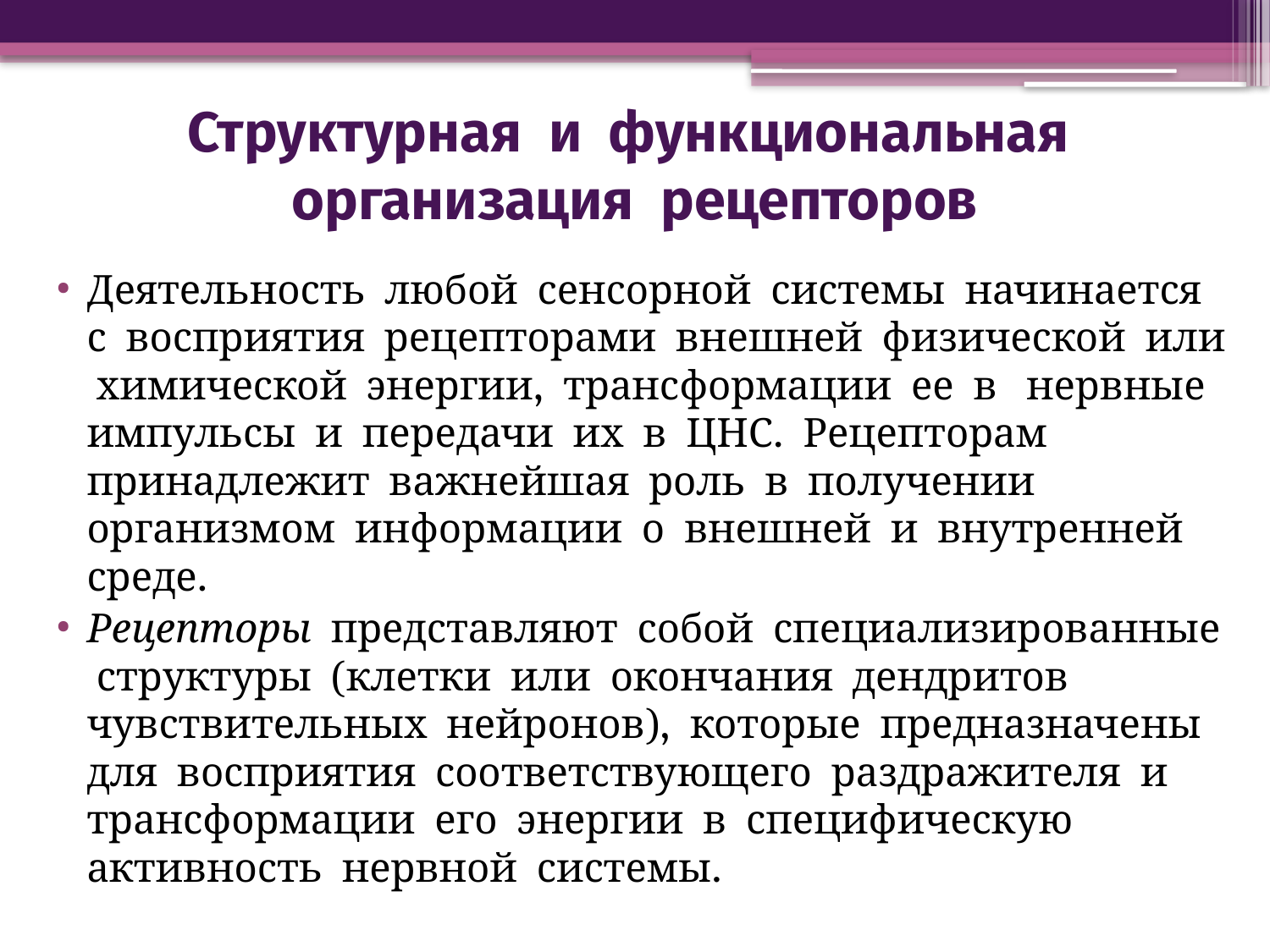

# Структурная  и  функциональная  организация  рецепторов
Деятельность  любой  сенсорной  системы  начинается  с  восприятия  рецепторами  внешней  физической  или  химической  энергии,  трансформации  ее  в   нервные  импульсы  и  передачи  их  в  ЦНС.  Рецепторам  принадлежит  важнейшая  роль  в  получении  организмом  информации  о  внешней  и  внутренней  среде.
Рецепторы  представляют  собой  специализированные  структуры  (клетки  или  окончания  дендритов  чувствительных  нейронов),  которые  предназначены  для  восприятия  соответствующего  раздражителя  и  трансформации  его  энергии  в  специфическую  активность  нервной  системы.